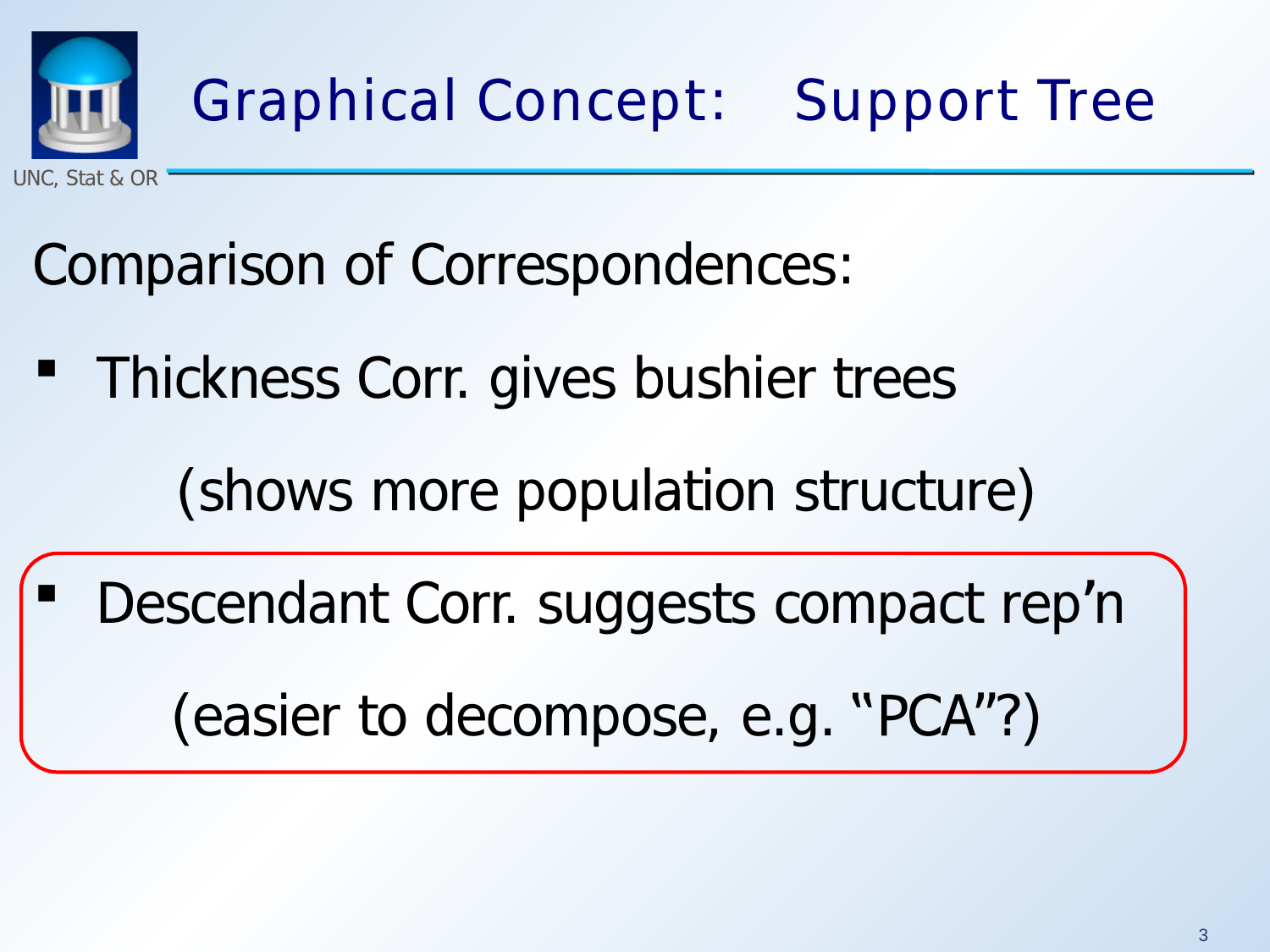

# Graphical Concept:    Support Tree
Comparison of Correspondences:
Thickness Corr. gives bushier trees
(shows more population structure)
Descendant Corr. suggests compact rep’n
(easier to decompose, e.g. “PCA”?)